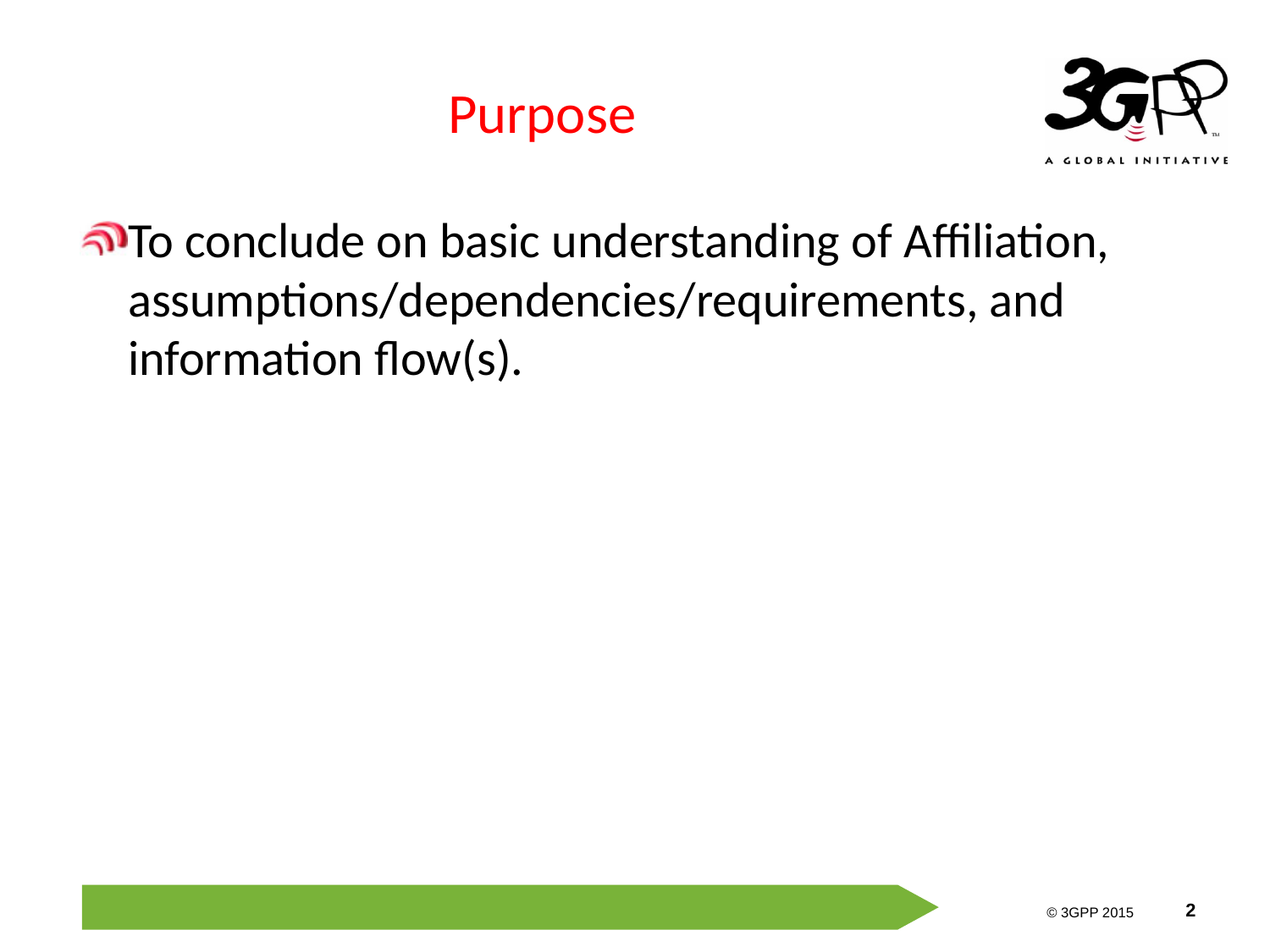

# Purpose
To conclude on basic understanding of Affiliation, assumptions/dependencies/requirements, and information flow(s).